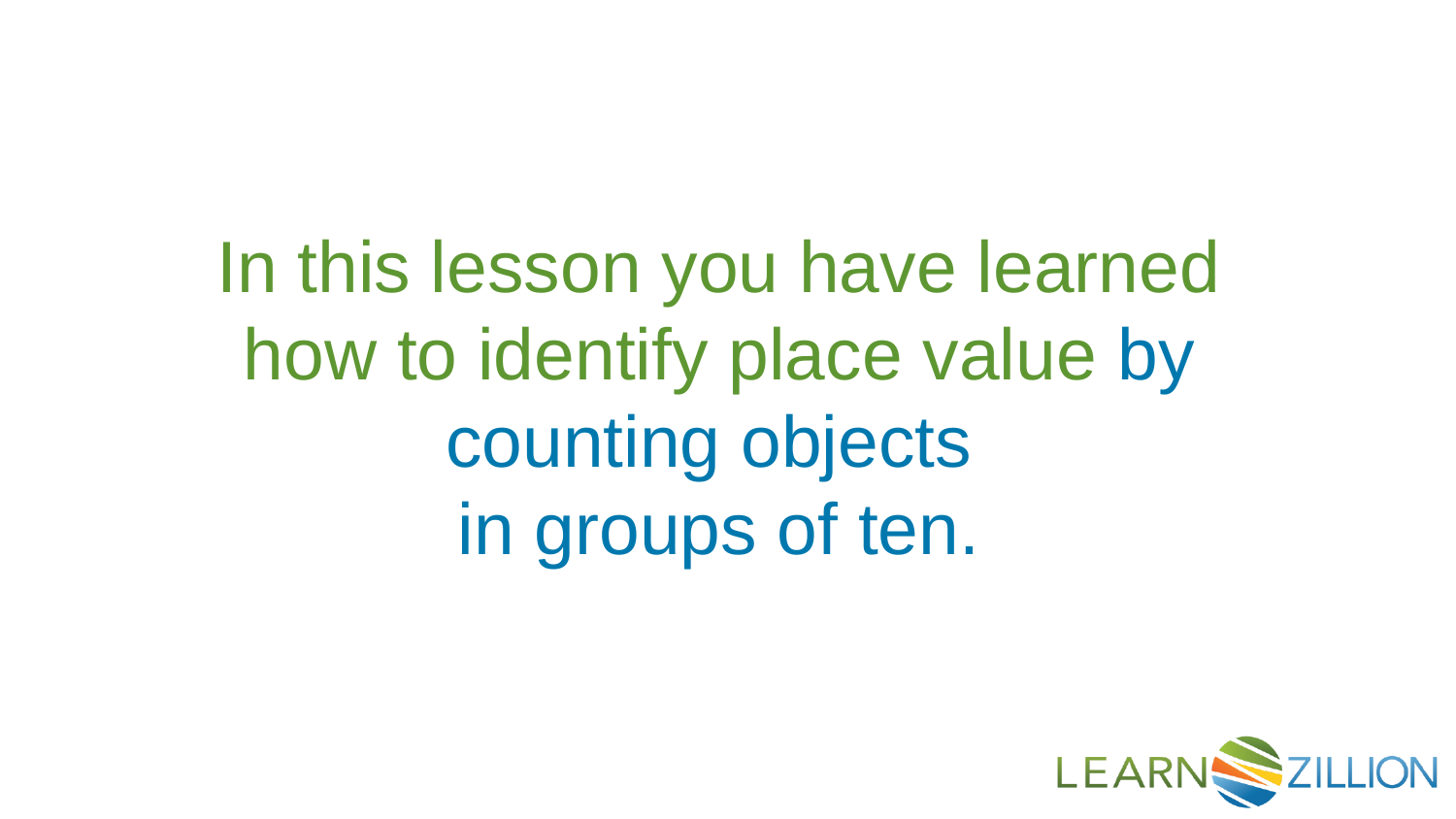

In this lesson you have learned how to identify place value by counting objects
in groups of ten.